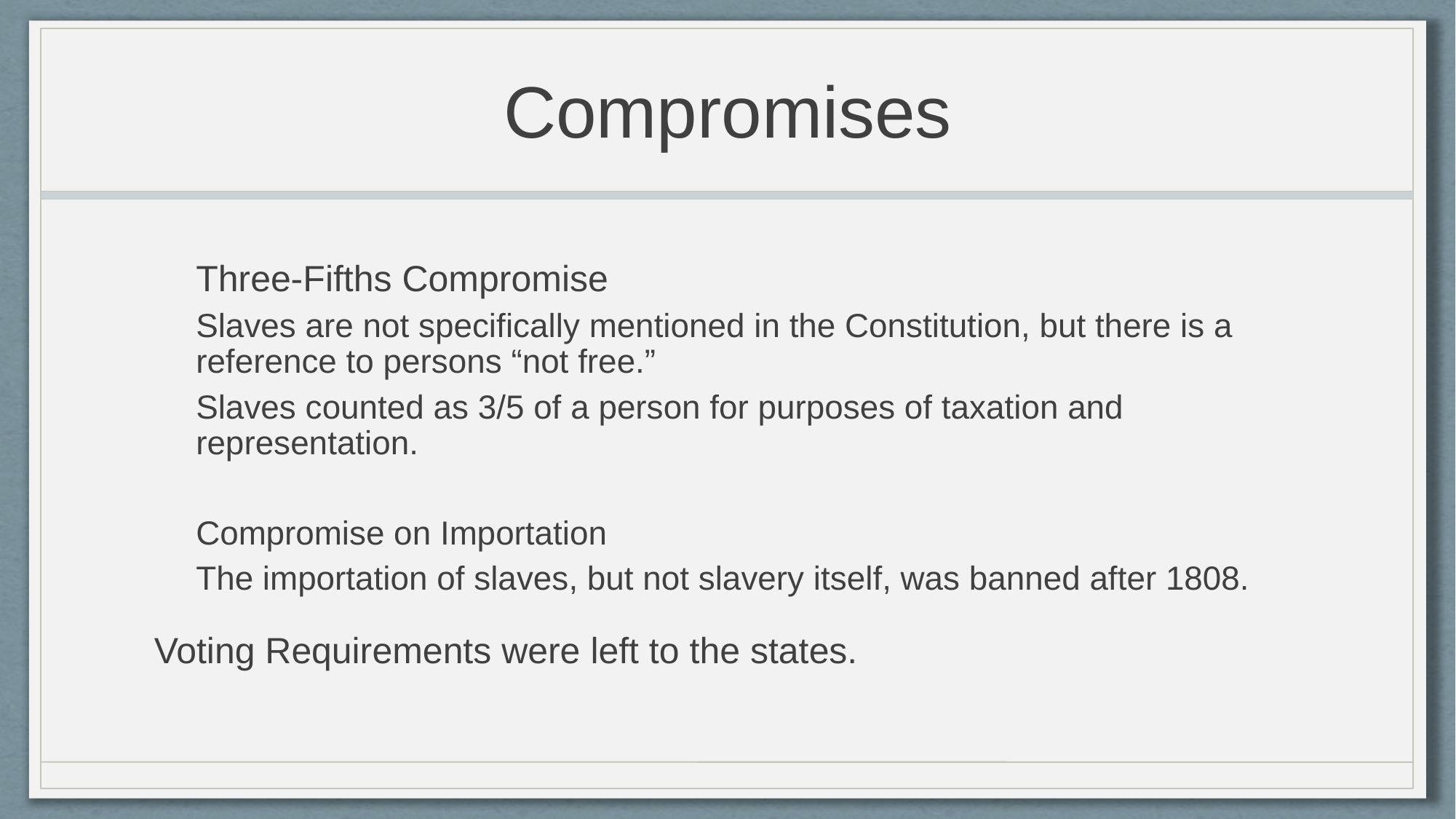

# Compromises
Three-Fifths Compromise
Slaves are not specifically mentioned in the Constitution, but there is a reference to persons “not free.”
Slaves counted as 3/5 of a person for purposes of taxation and representation.

Compromise on Importation
The importation of slaves, but not slavery itself, was banned after 1808.
Voting Requirements were left to the states.